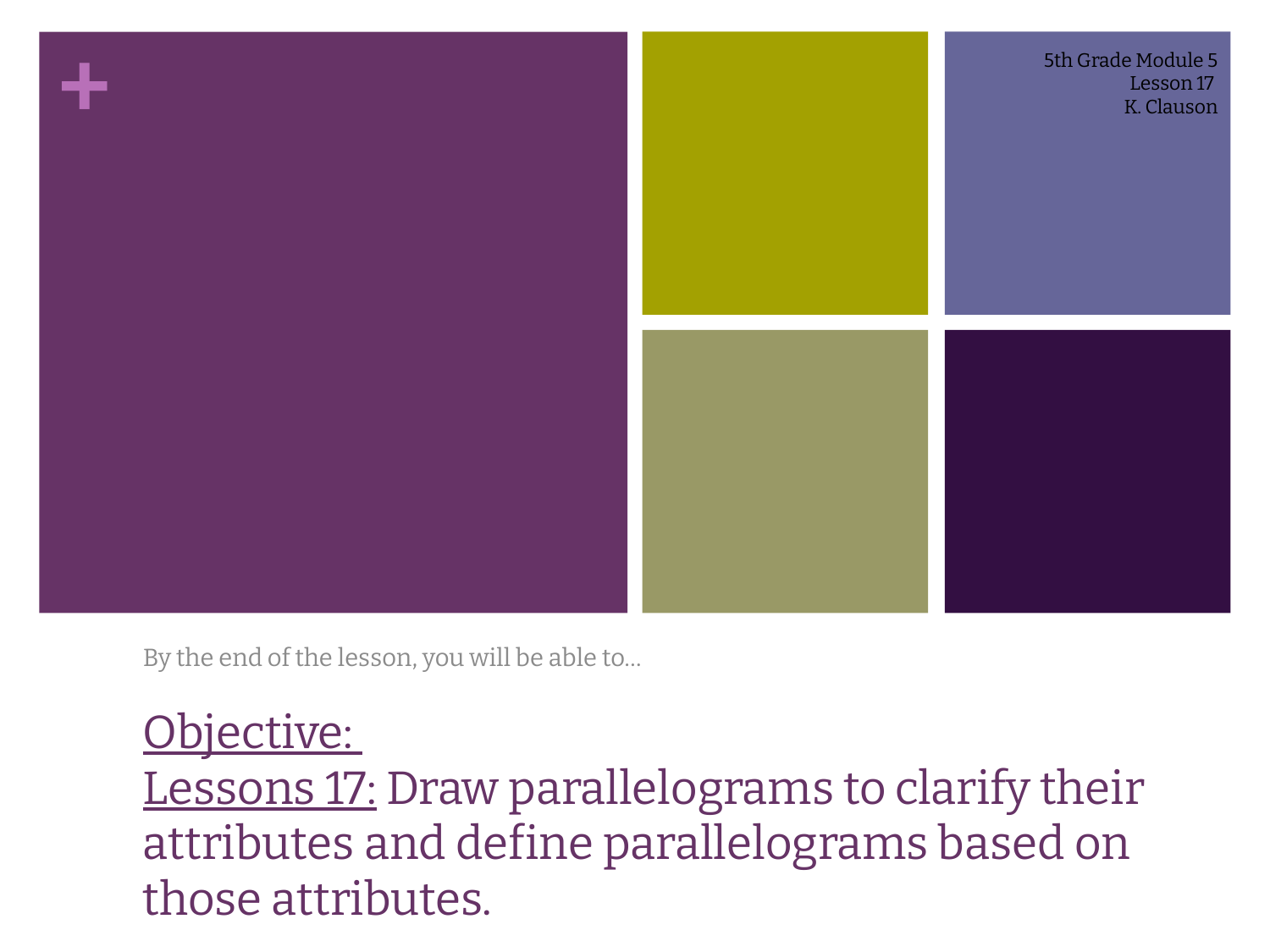

5th Grade Module 5
Lesson 17
K. Clauson
By the end of the lesson, you will be able to…
# Objective: Lessons 17: Draw parallelograms to clarify their attributes and define parallelograms based on those attributes.